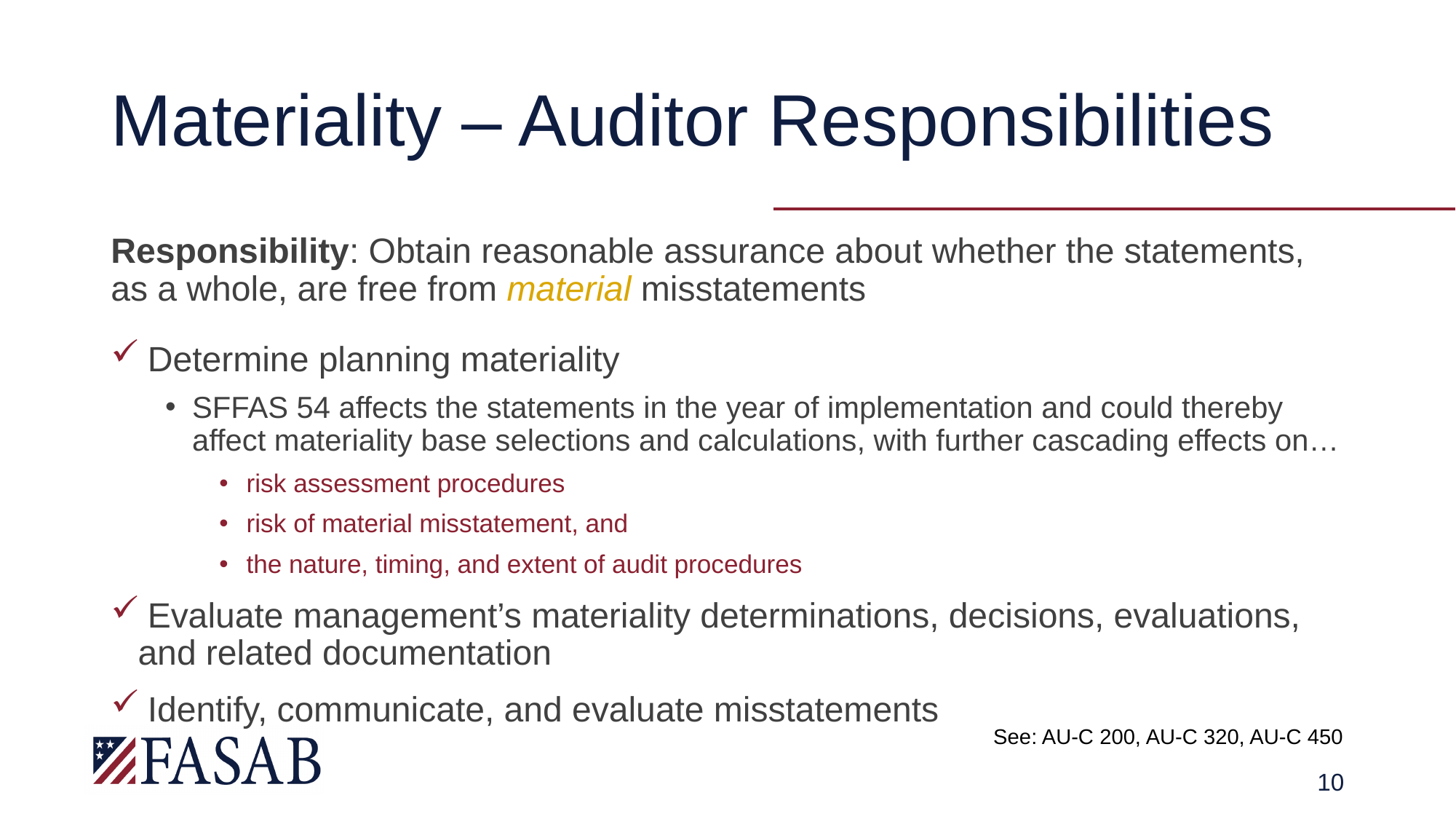

# Materiality – Auditor Responsibilities
Responsibility: Obtain reasonable assurance about whether the statements, as a whole, are free from material misstatements
 Determine planning materiality
SFFAS 54 affects the statements in the year of implementation and could thereby affect materiality base selections and calculations, with further cascading effects on…
risk assessment procedures
risk of material misstatement, and
the nature, timing, and extent of audit procedures
 Evaluate management’s materiality determinations, decisions, evaluations, and related documentation
 Identify, communicate, and evaluate misstatements
See: AU-C 200, AU-C 320, AU-C 450
10